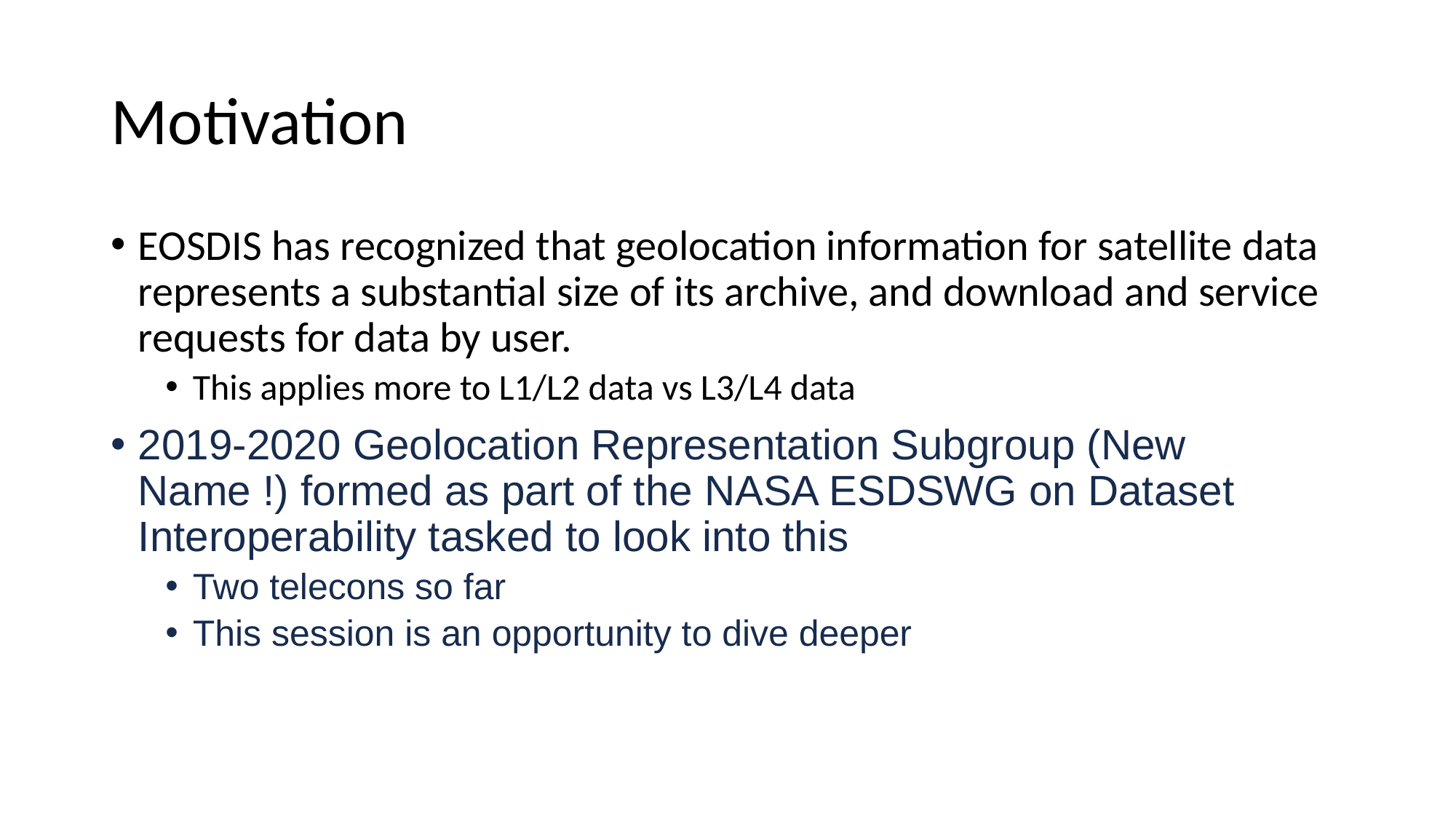

# Motivation
EOSDIS has recognized that geolocation information for satellite data represents a substantial size of its archive, and download and service requests for data by user.
This applies more to L1/L2 data vs L3/L4 data
2019-2020 Geolocation Representation Subgroup (New Name !) formed as part of the NASA ESDSWG on Dataset Interoperability tasked to look into this
Two telecons so far
This session is an opportunity to dive deeper